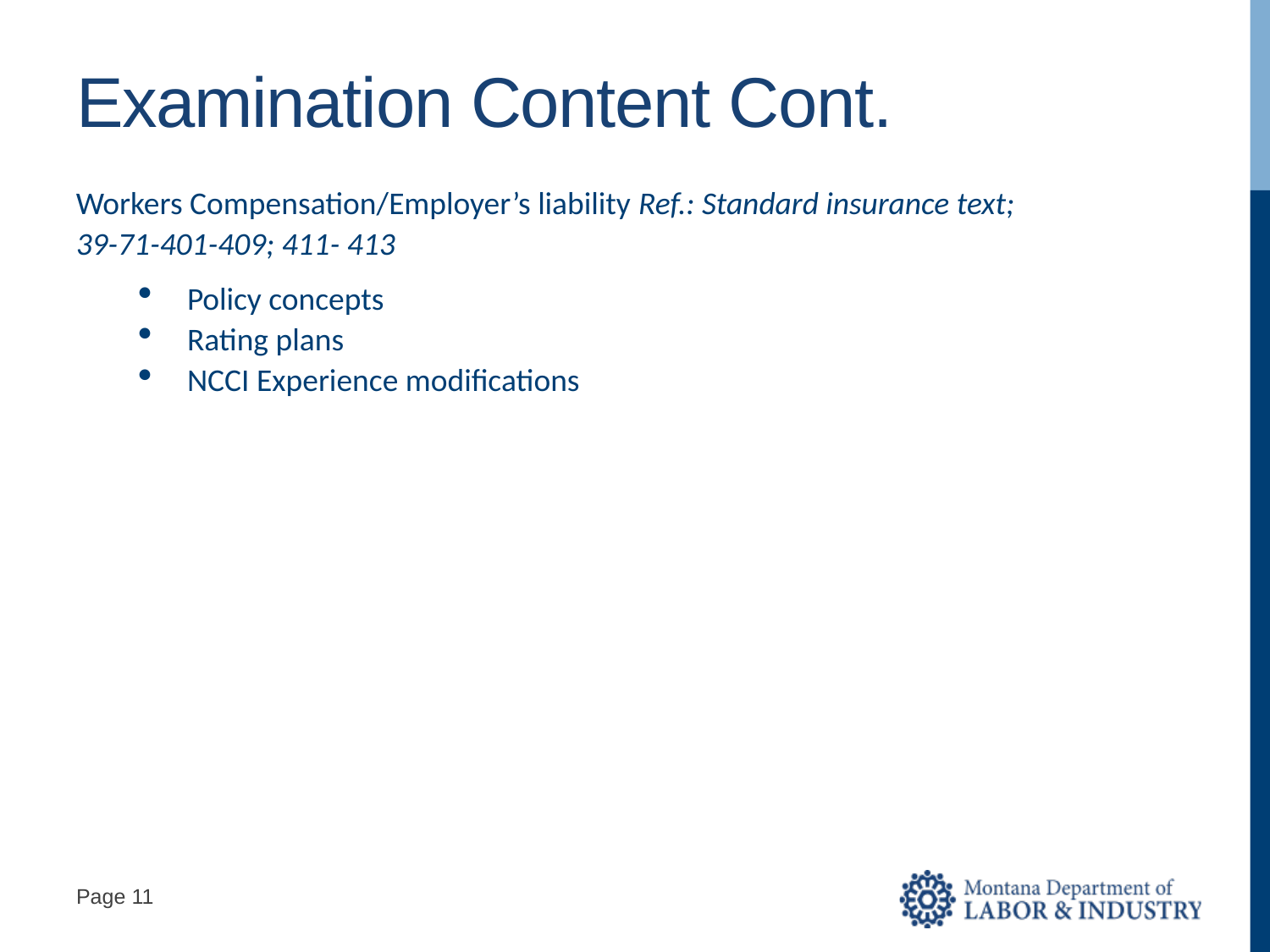

# Examination Content Cont.
Workers Compensation/Employer’s liability Ref.: Standard insurance text; 39-71-401-409; 411- 413
Policy concepts
Rating plans
NCCI Experience modifications
Page 11